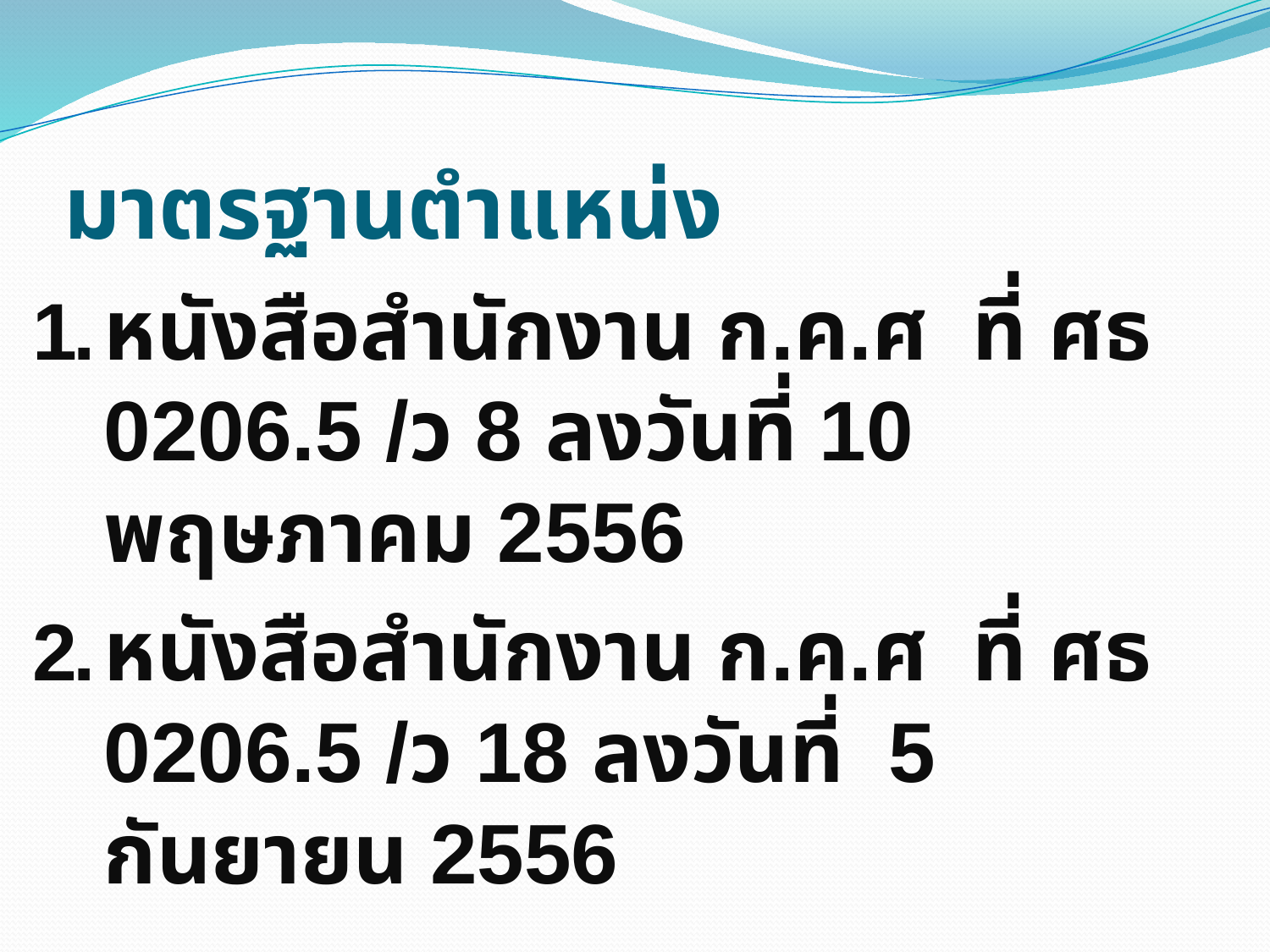

# มาตรฐานตำแหน่ง
หนังสือสำนักงาน ก.ค.ศ  ที่ ศธ 0206.5 /ว 8 ลงวันที่ 10 พฤษภาคม 2556
หนังสือสำนักงาน ก.ค.ศ  ที่ ศธ 0206.5 /ว 18 ลงวันที่  5 กันยายน 2556